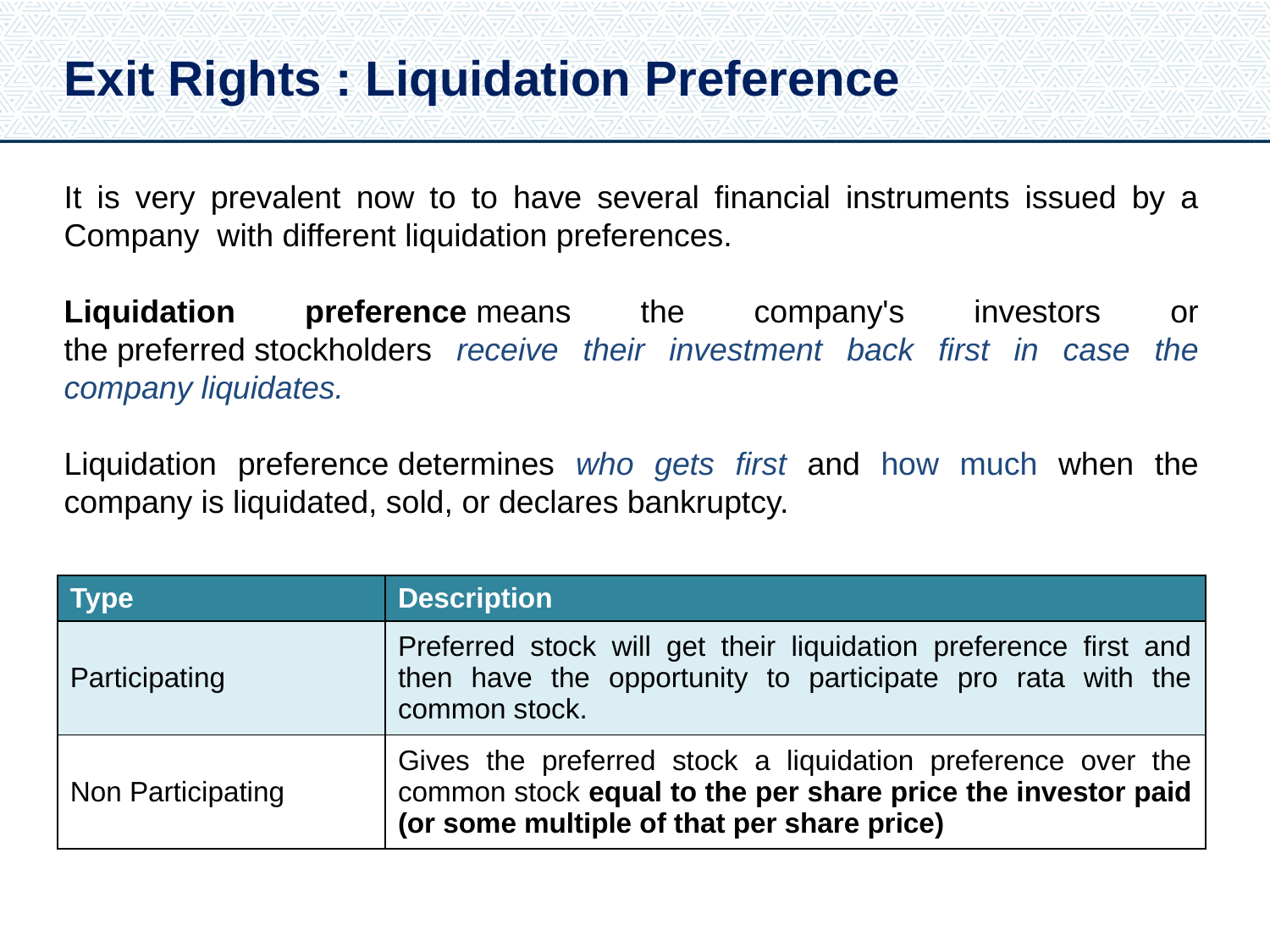

Exit Rights : Liquidation Preference
It is very prevalent now to to have several financial instruments issued by a Company  with different liquidation preferences.

Liquidation preference means the company's investors or the preferred stockholders receive their investment back first in case the company liquidates.

Liquidation preference determines who gets first and how much when the company is liquidated, sold, or declares bankruptcy.
| Type | Description |
| --- | --- |
| Participating | Preferred stock will get their liquidation preference first and then have the opportunity to participate pro rata with the common stock. |
| Non Participating | Gives the preferred stock a liquidation preference over the common stock equal to the per share price the investor paid (or some multiple of that per share price) |